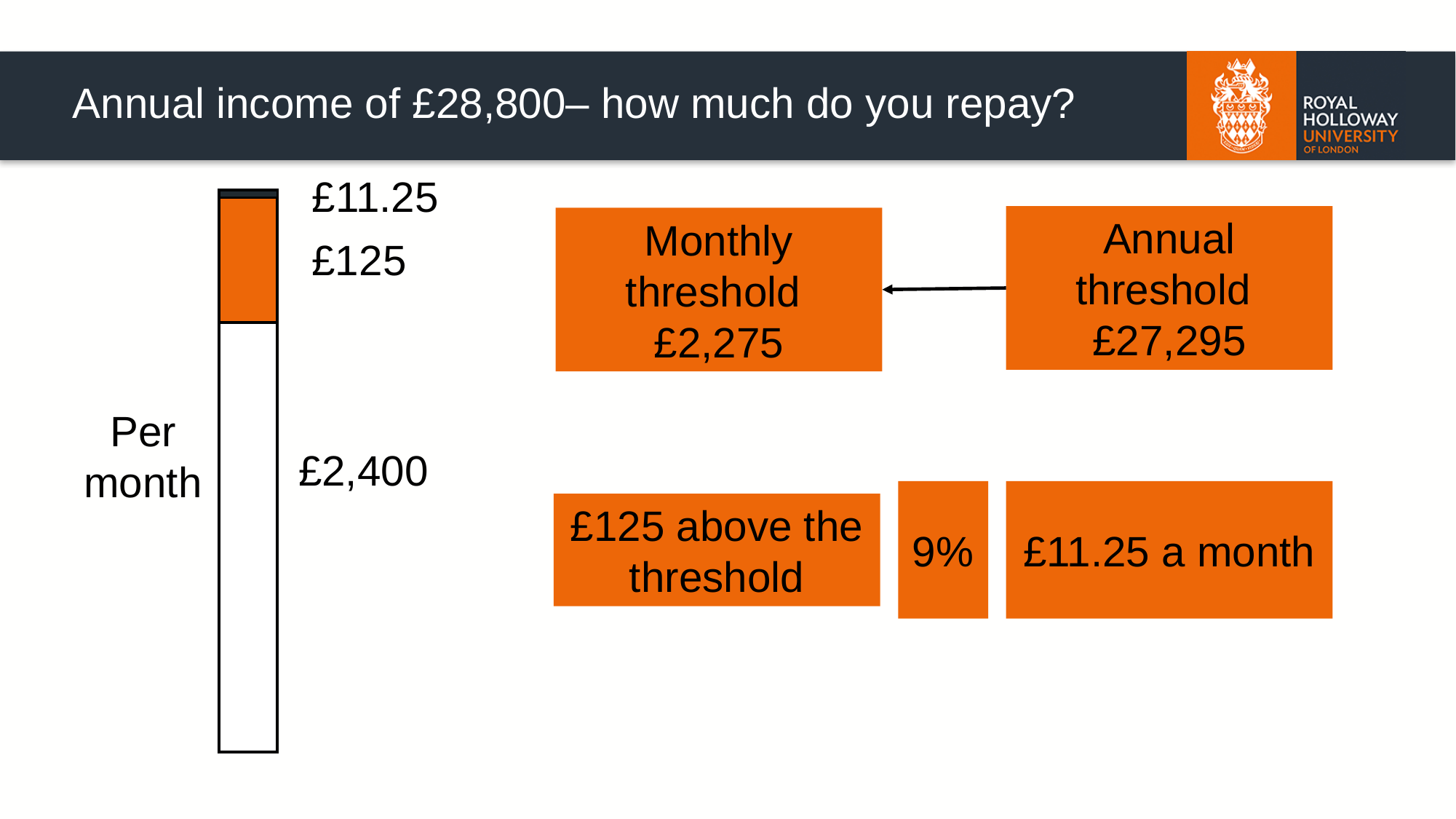

# Annual income of £28,800– how much do you repay?
£11.25

£125
Annual threshold  £27,295
Monthly threshold  £2,275
Per month
£2,400
£125 above the threshold
9%
£11.25 a month